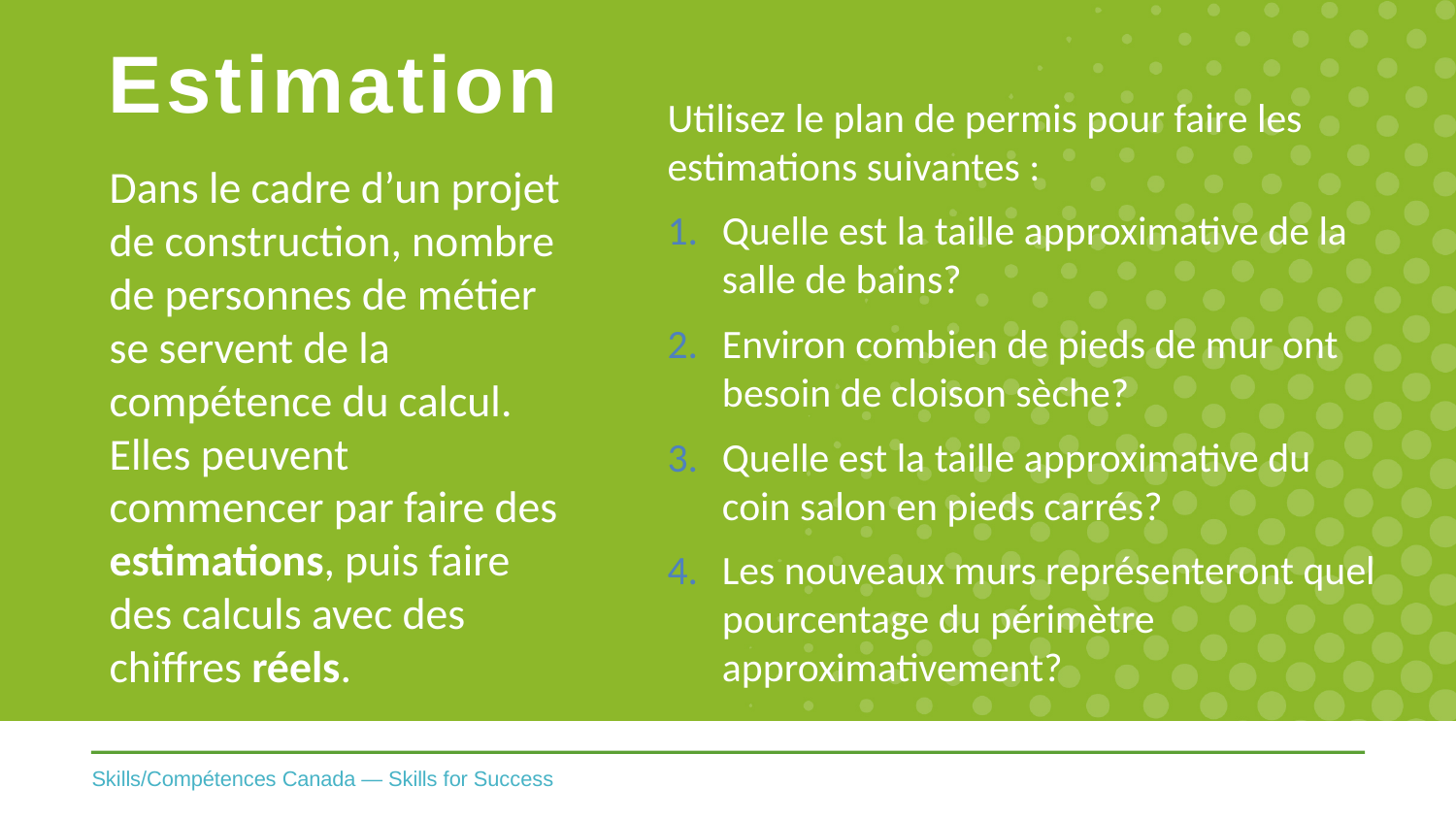

# Estimation
Utilisez le plan de permis pour faire les estimations suivantes :
Quelle est la taille approximative de la salle de bains?
Environ combien de pieds de mur ont besoin de cloison sèche?
Quelle est la taille approximative du coin salon en pieds carrés?
Les nouveaux murs représenteront quel pourcentage du périmètre approximativement?
Dans le cadre d’un projet de construction, nombre de personnes de métier se servent de la compétence du calcul. Elles peuvent commencer par faire des estimations, puis faire des calculs avec des chiffres réels.